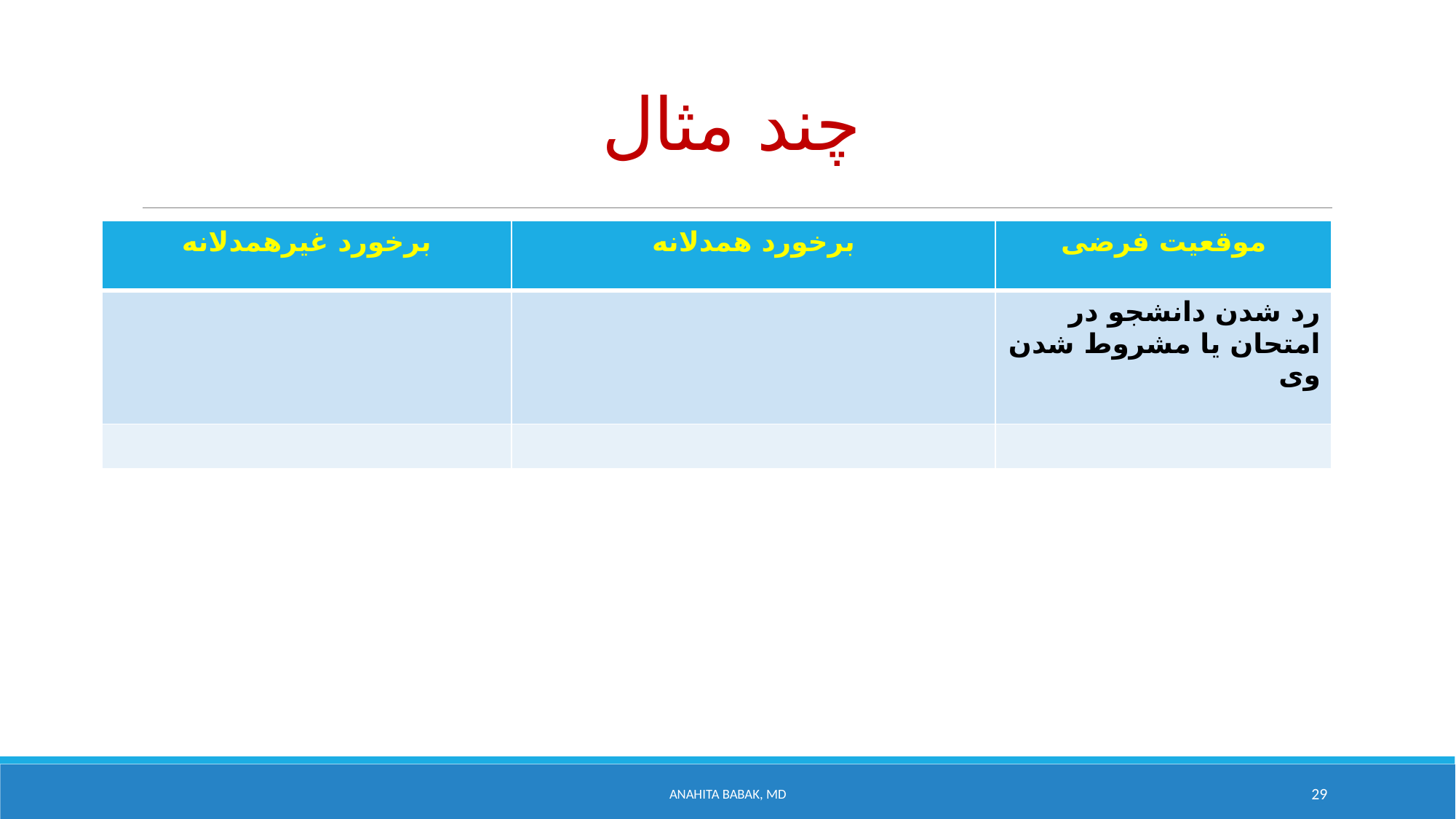

# چند مثال
| برخورد غیرهمدلانه | برخورد همدلانه | موقعیت فرضی |
| --- | --- | --- |
|  |  | رد شدن دانشجو در امتحان یا مشروط شدن وی |
|  |  |  |
Anahita Babak, MD
29